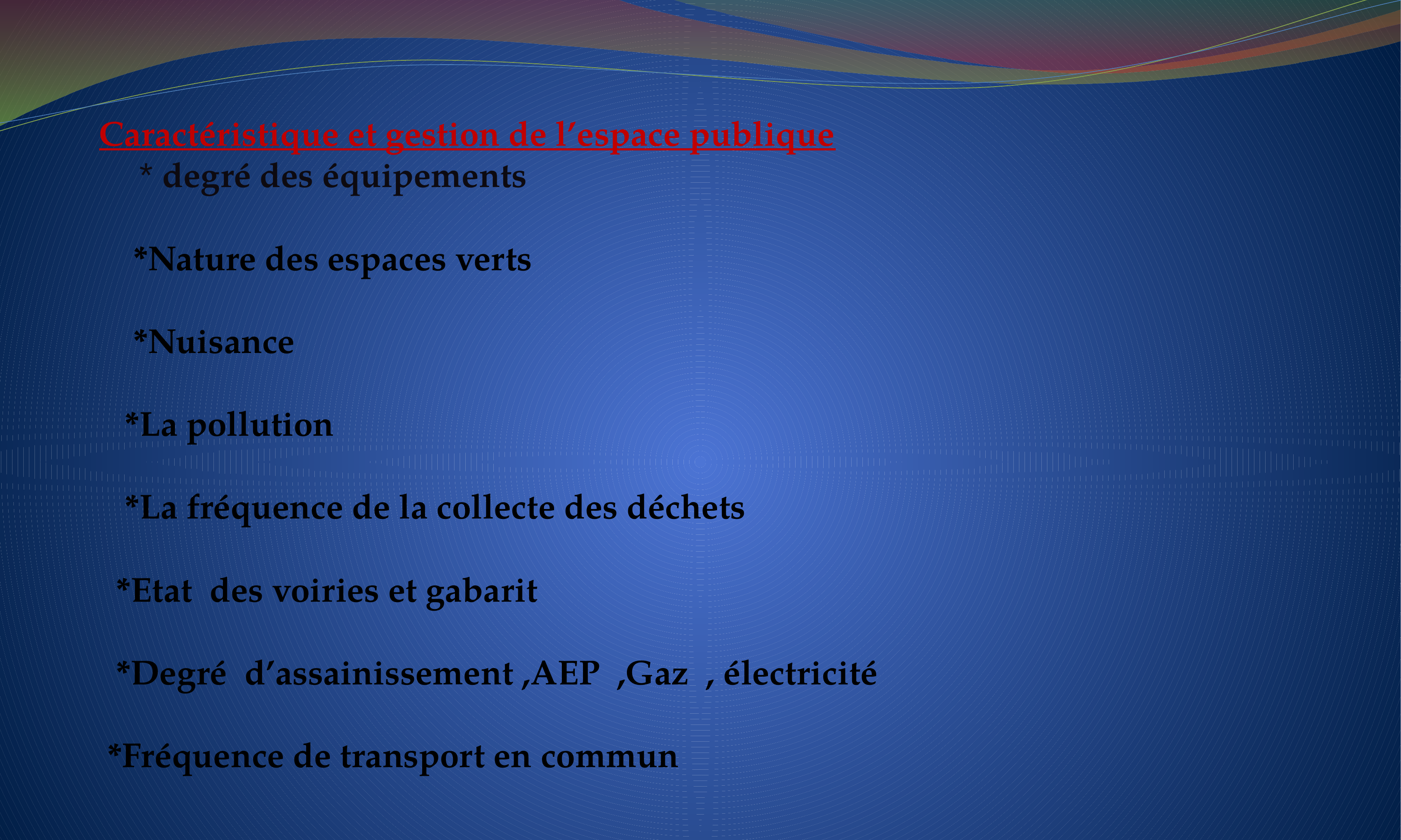

Caractéristique et gestion de l’espace publique
      * degré des équipements

      *Nature des espaces verts

      *Nuisance

     *La pollution

     *La fréquence de la collecte des déchets

    *Etat  des voiries et gabarit

    *Degré  d’assainissement ,AEP  ,Gaz  , électricité

   *Fréquence de transport en commun